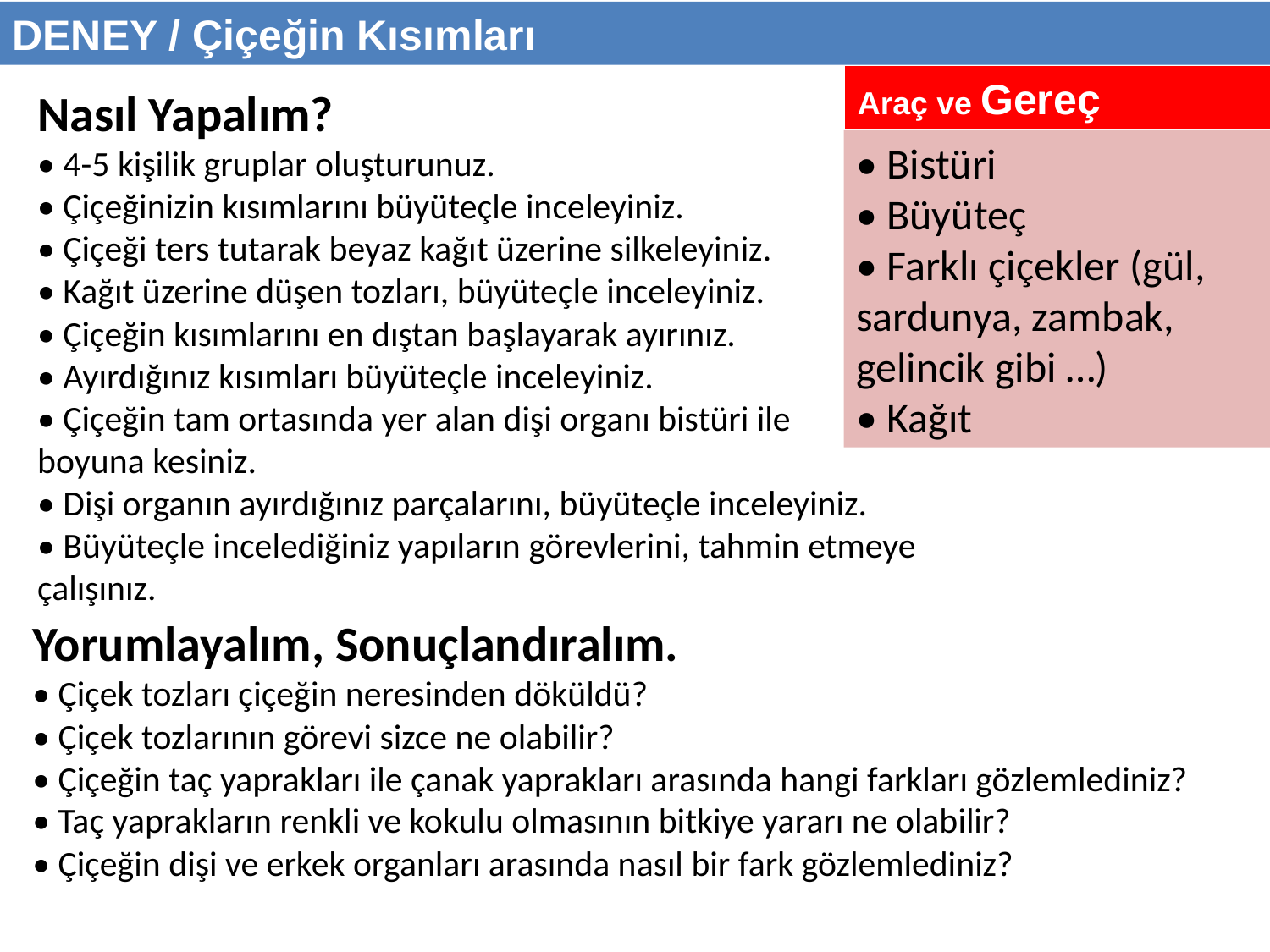

DENEY / Çiçeğin Kısımları
Araç ve Gereç
Nasıl Yapalım?
• 4-5 kişilik gruplar oluşturunuz.
• Çiçeğinizin kısımlarını büyüteçle inceleyiniz.
• Çiçeği ters tutarak beyaz kağıt üzerine silkeleyiniz.
• Kağıt üzerine düşen tozları, büyüteçle inceleyiniz.
• Çiçeğin kısımlarını en dıştan başlayarak ayırınız.
• Ayırdığınız kısımları büyüteçle inceleyiniz.
• Çiçeğin tam ortasında yer alan dişi organı bistüri ile
boyuna kesiniz.
• Dişi organın ayırdığınız parçalarını, büyüteçle inceleyiniz.
• Büyüteçle incelediğiniz yapıların görevlerini, tahmin etmeye çalışınız.
• Bistüri
• Büyüteç
• Farklı çiçekler (gül, sardunya, zambak, gelincik gibi …)
• Kağıt
Yorumlayalım, Sonuçlandıralım.
• Çiçek tozları çiçeğin neresinden döküldü?
• Çiçek tozlarının görevi sizce ne olabilir?
• Çiçeğin taç yaprakları ile çanak yaprakları arasında hangi farkları gözlemlediniz?
• Taç yaprakların renkli ve kokulu olmasının bitkiye yararı ne olabilir?
• Çiçeğin dişi ve erkek organları arasında nasıl bir fark gözlemlediniz?